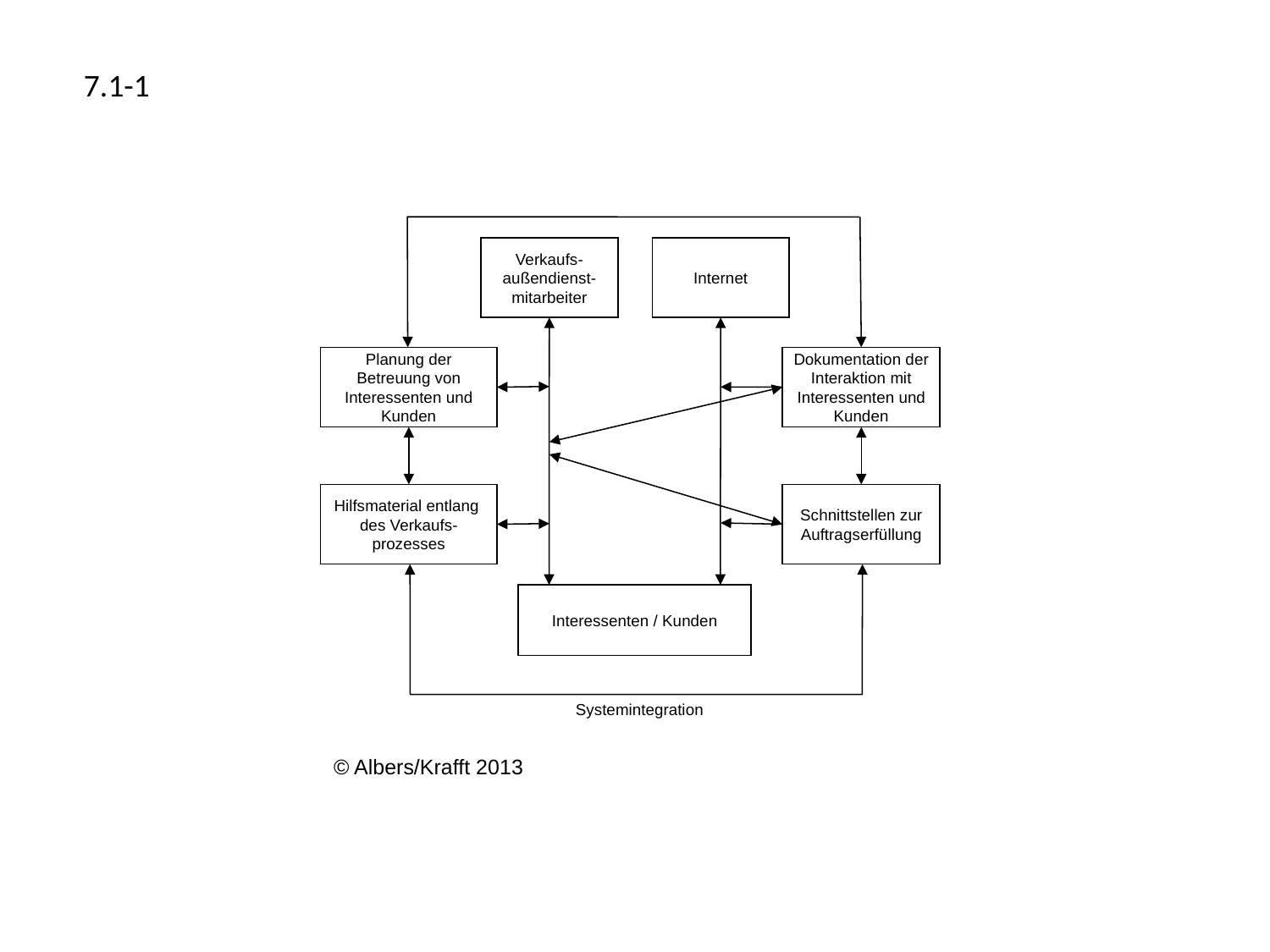

7.1-1

Verkaufs-außendienst-mitarbeiter
Internet
Planung der Betreuung von Interessenten und Kunden
Dokumentation der Interaktion mit Interessenten und Kunden
Hilfsmaterial entlang
des Verkaufs-prozesses
Schnittstellen zur Auftragserfüllung
Interessenten / Kunden

Systemintegration
© Albers/Krafft 2013